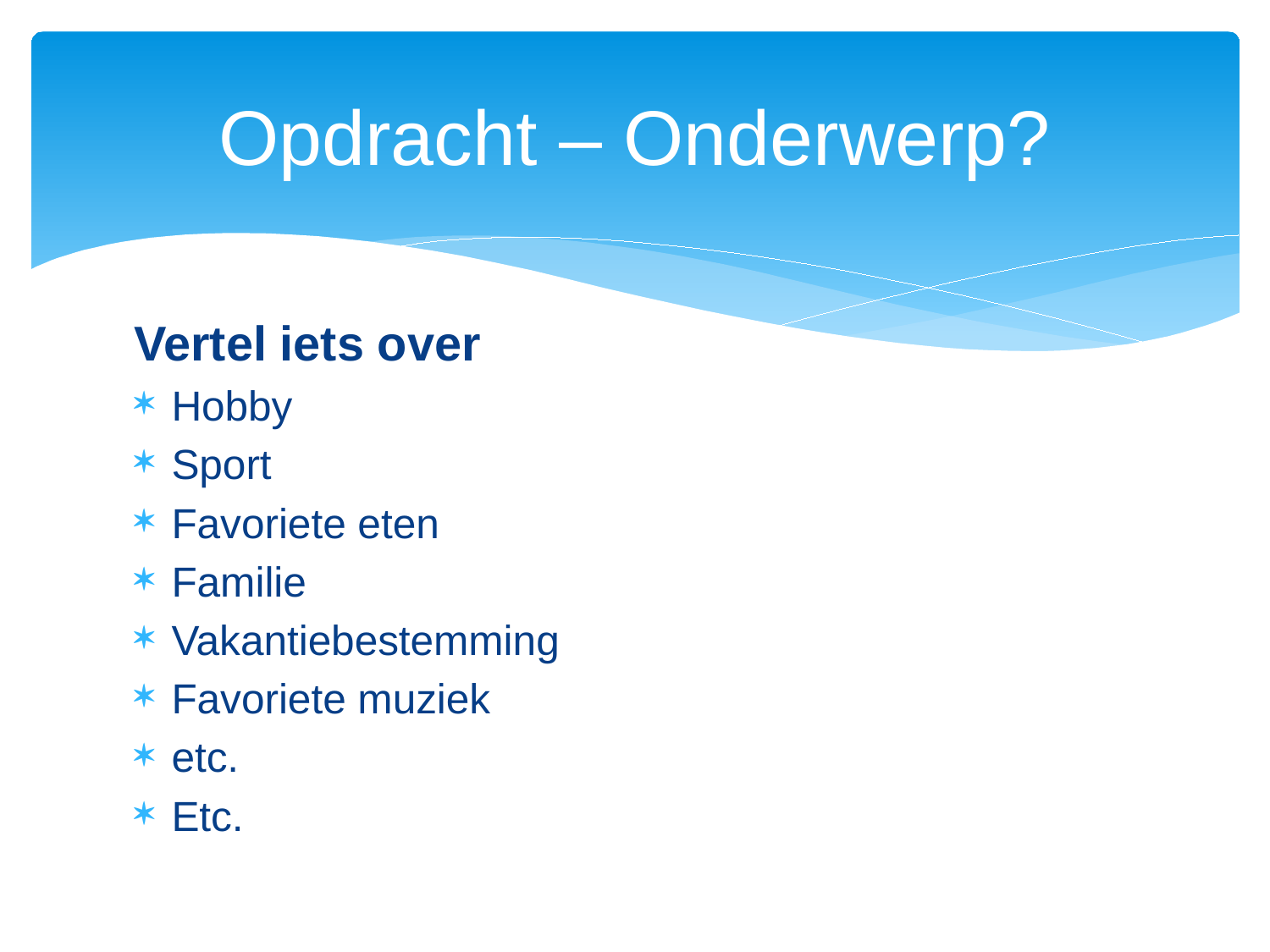

# Opdracht – Onderwerp?
Vertel iets over
Hobby
Sport
Favoriete eten
Familie
Vakantiebestemming
Favoriete muziek
etc.
Etc.